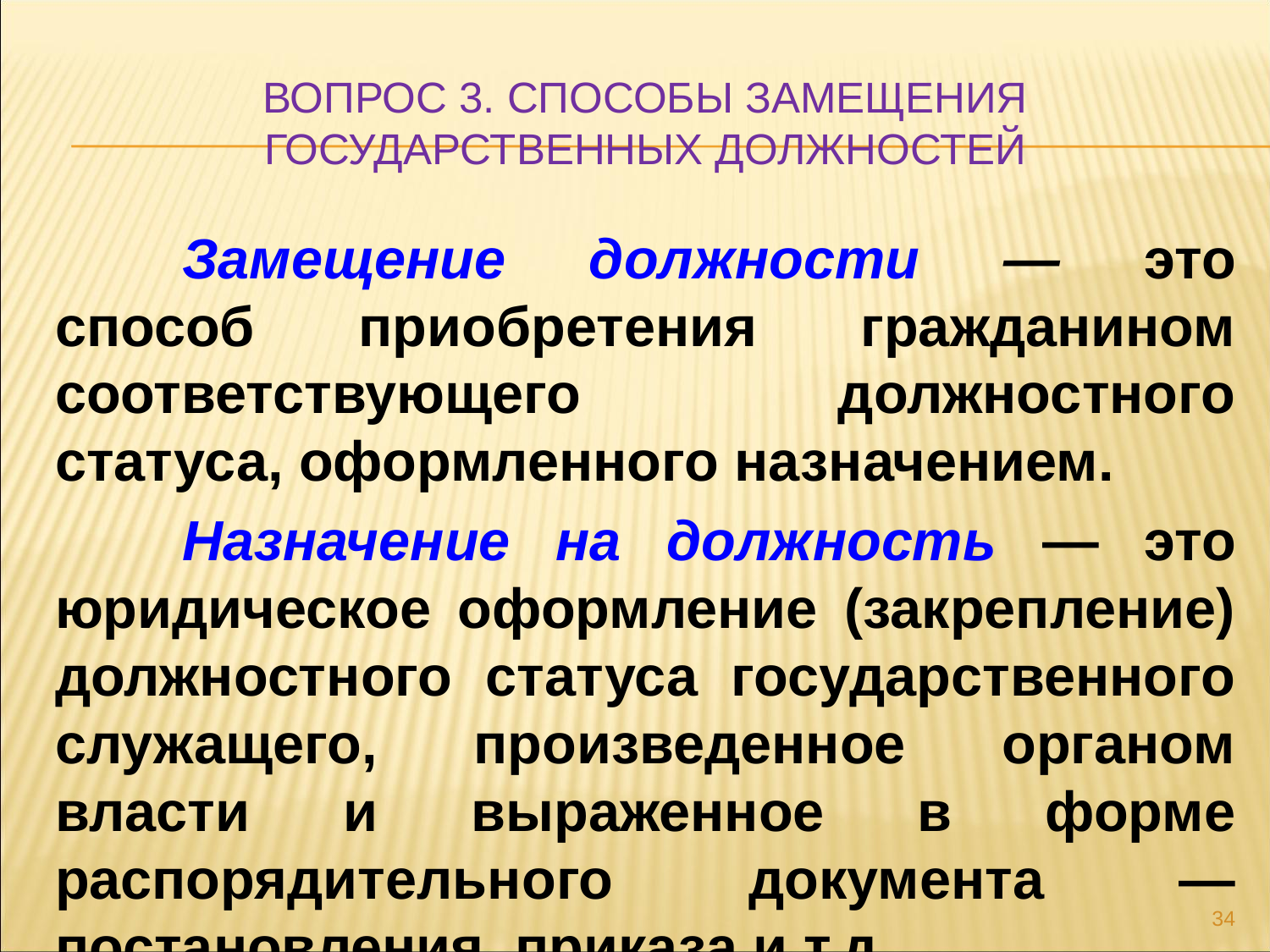

# ВОПРОС 3. СПОСОБЫ ЗАМЕЩЕНИЯ ГОСУДАРСТВЕННЫХ ДОЛЖНОСТЕЙ
	Замещение должности — это способ приобретения гражданином соответствующего должностного статуса, оформленного назначением.
	Назначение на должность — это юридическое оформление (закрепление) должностного статуса государственного служащего, произведенное органом власти и выраженное в форме распорядительного документа — постановления, приказа и т.д.
34